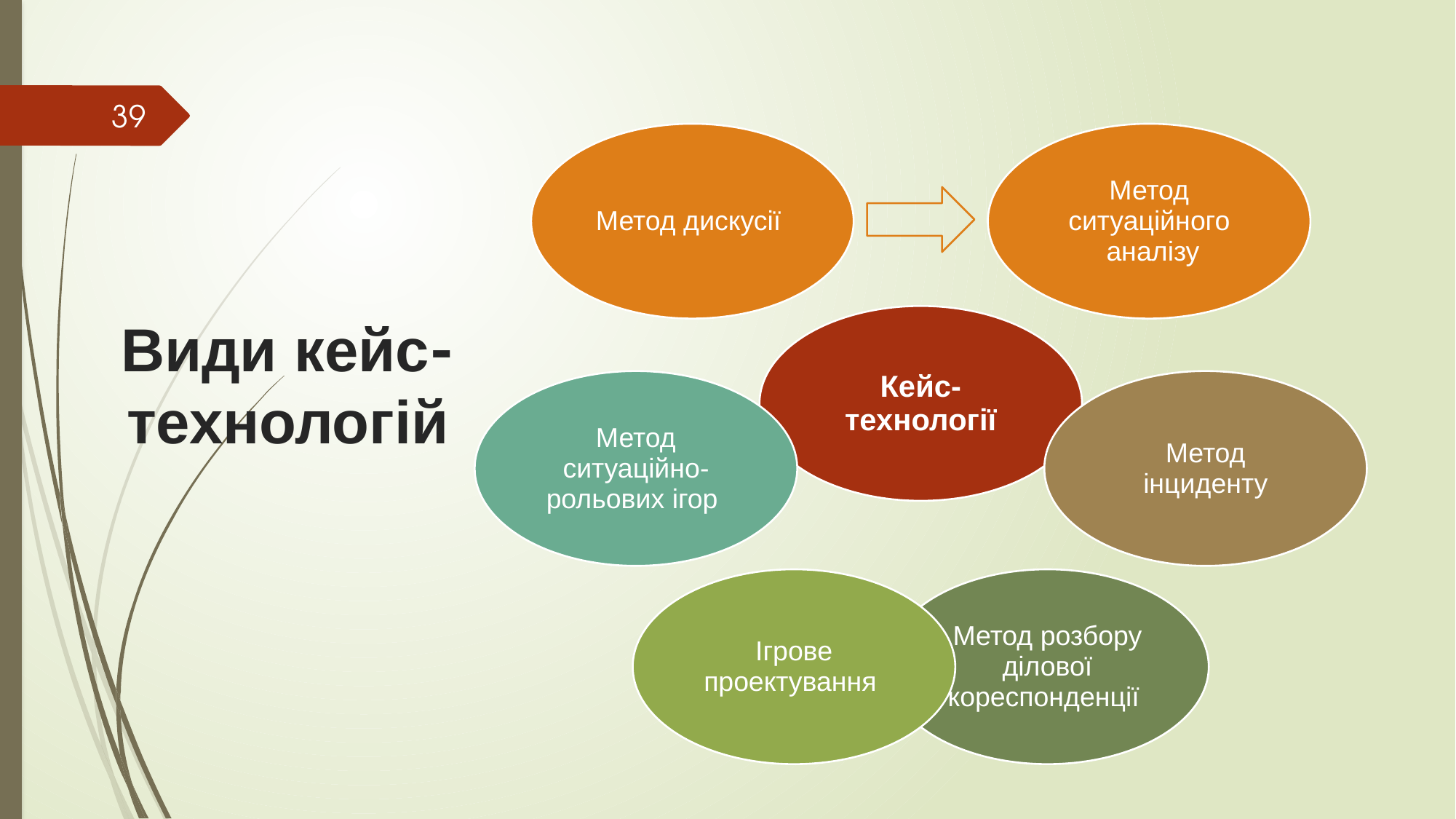

Кейс-технології
Метод ситуаційного
 аналізу
Метод інциденту
Метод розбору ділової
кореспонденції
Ігрове проектування
Метод ситуаційно-
рольових ігор
Метод дискусії
39
# Види кейс-технологій